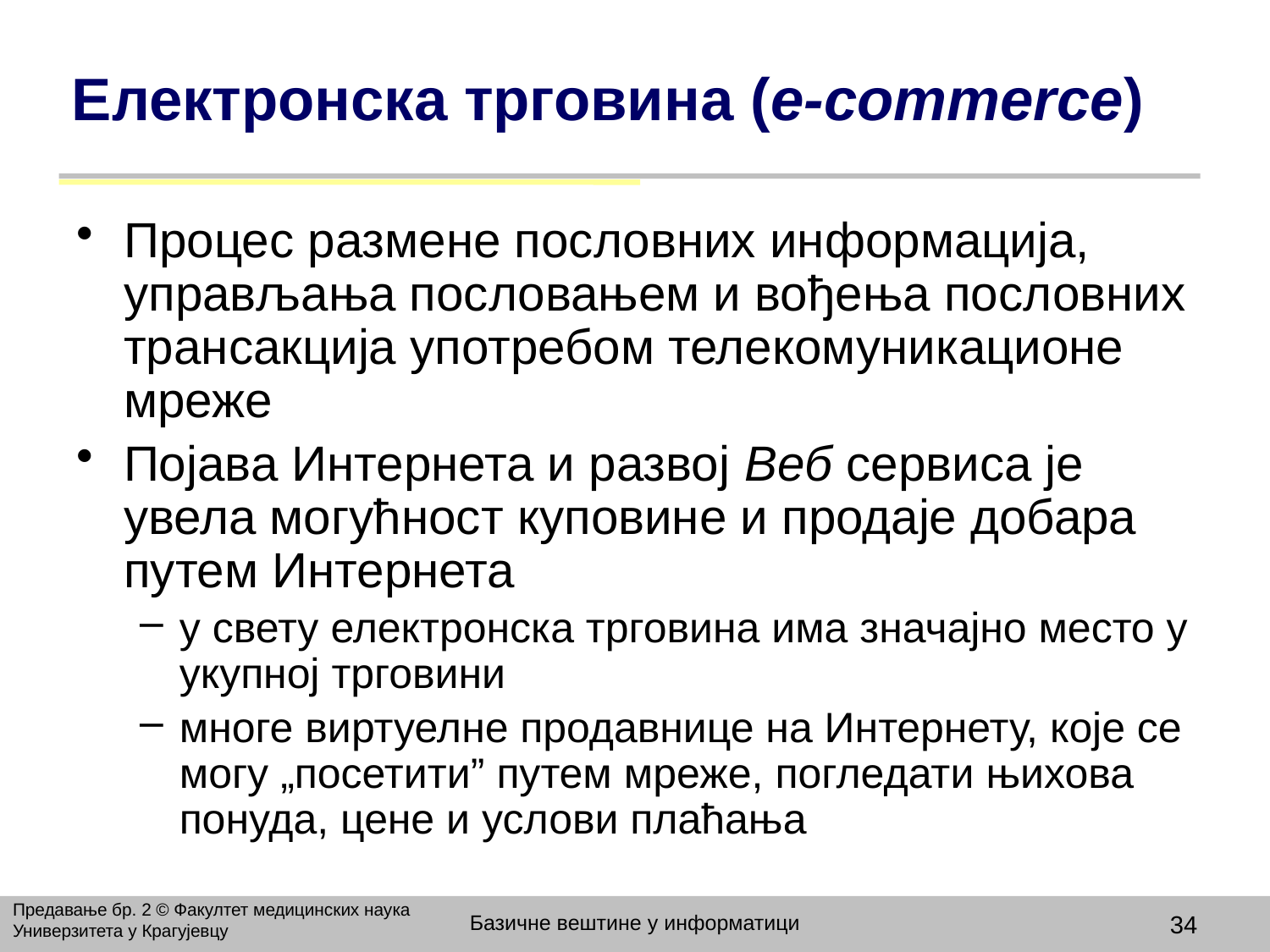

# Електронска трговина (e-commerce)
Процес размене пословних информација, управљања пословањем и вођења пословних трансакција употребом телекомуникационе мреже
Појава Интернета и развој Веб сервиса је увела могућност куповине и продаје добара путем Интернета
у свету електронска трговина има значајно место у укупној трговини
многе виртуелне продавнице на Интернету, које се могу „посетити” путем мреже, погледати њихова понуда, цене и услови плаћања
Предавање бр. 2 © Факултет медицинских наука Универзитета у Крагујевцу
Базичне вештине у информатици
34